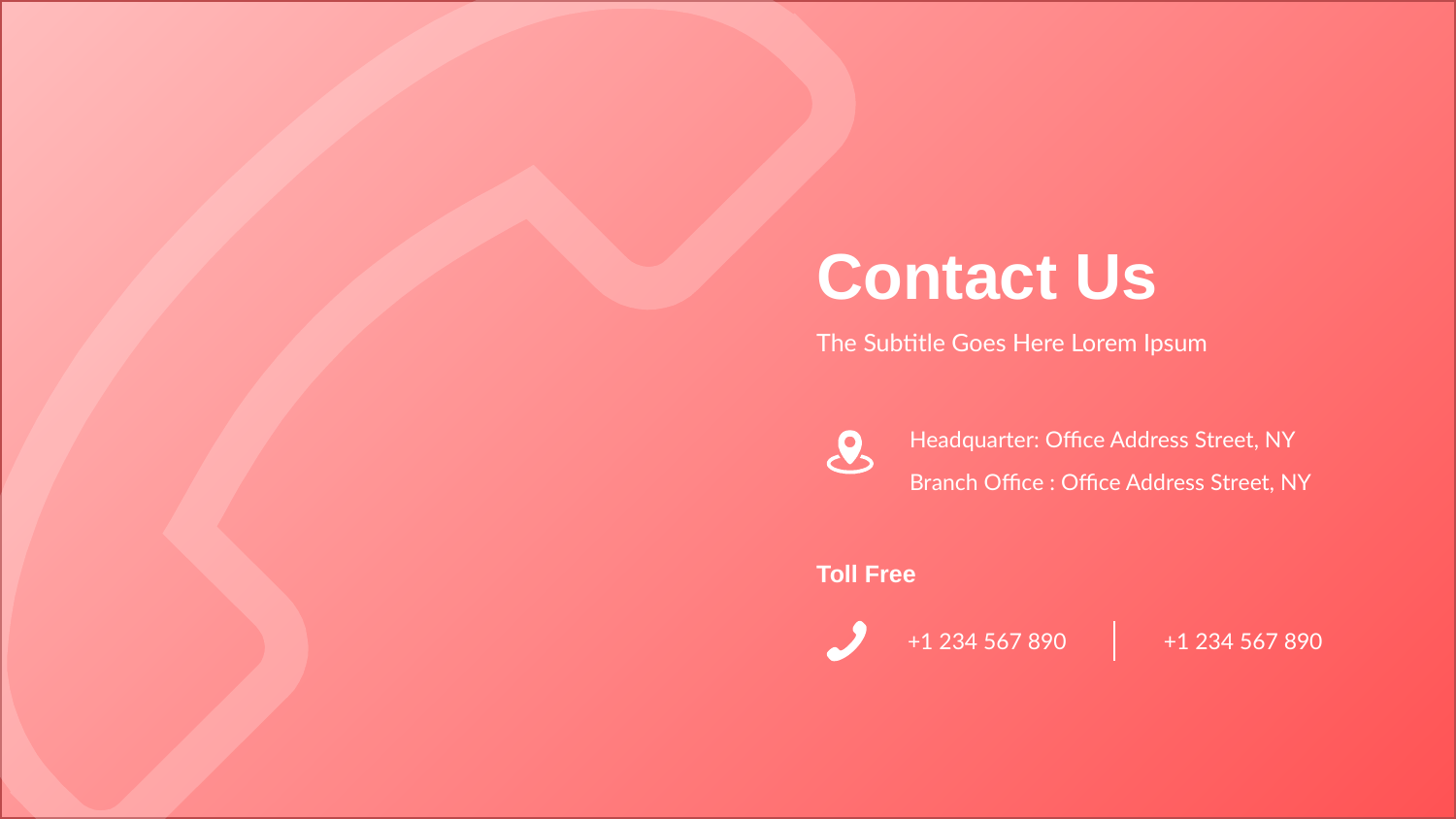

Contact Us
The Subtitle Goes Here Lorem Ipsum
Headquarter: Office Address Street, NY

Branch Office : Office Address Street, NY
Toll Free
+1 234 567 890
+1 234 567 890